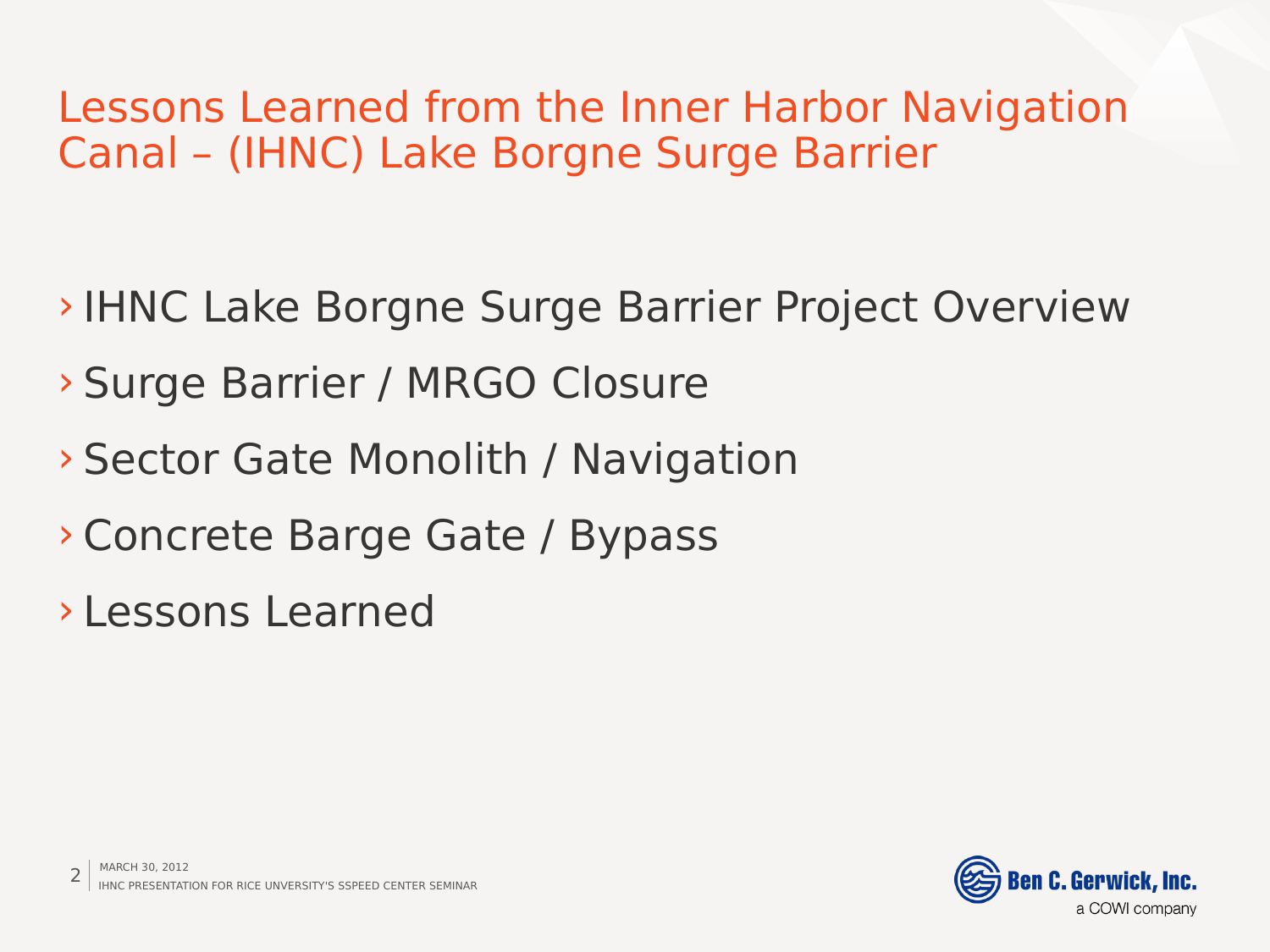

# Lessons Learned from the Inner Harbor Navigation Canal – (IHNC) Lake Borgne Surge Barrier
IHNC Lake Borgne Surge Barrier Project Overview
Surge Barrier / MRGO Closure
Sector Gate Monolith / Navigation
Concrete Barge Gate / Bypass
Lessons Learned
2
March 30, 2012
IHNC Presentation for Rice Unversity's SSPEED Center Seminar